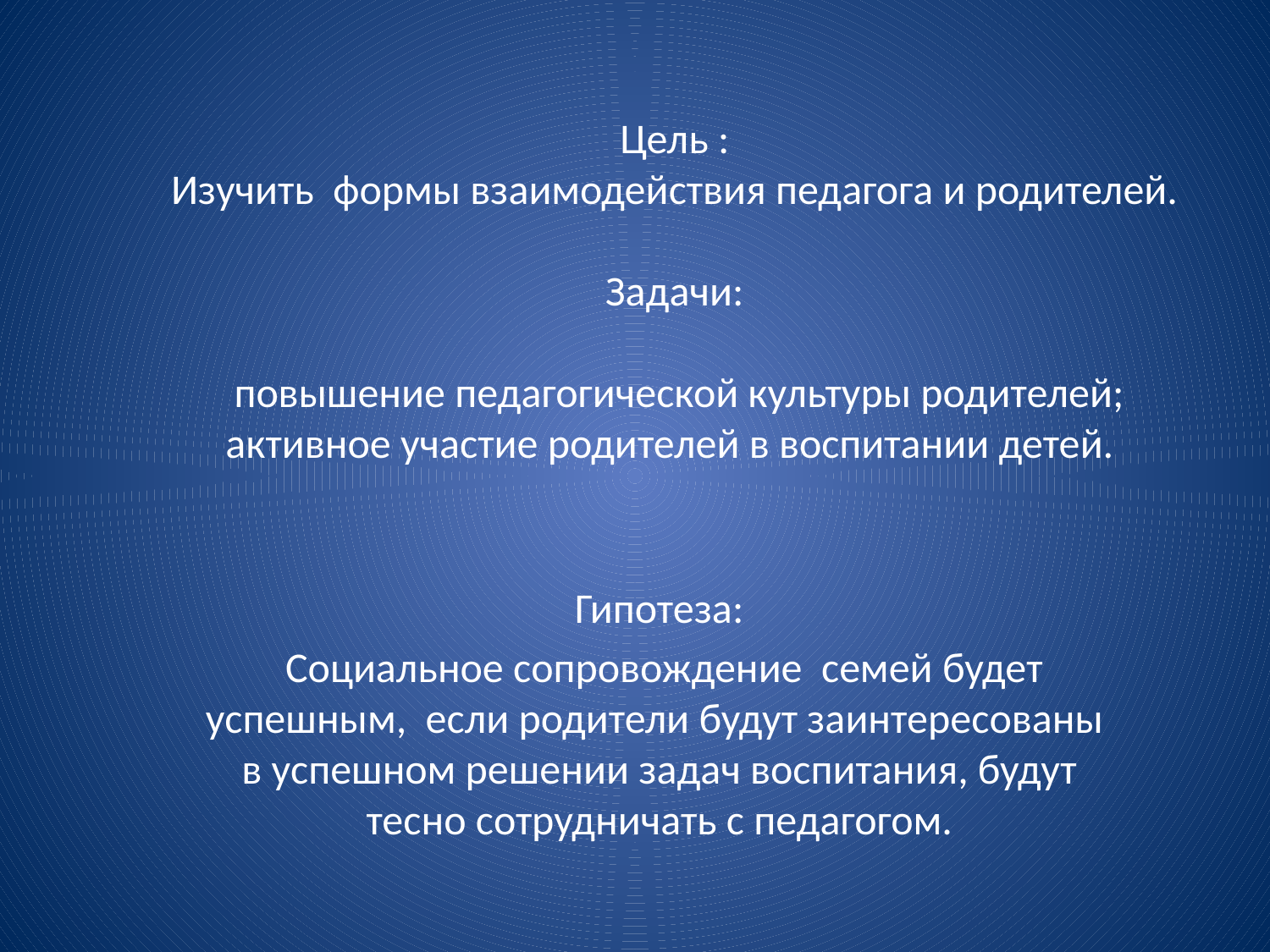

# Цель : Изучить  формы взаимодействия педагога и родителей. Задачи: повышение педагогической культуры родителей; активное участие родителей в воспитании детей.

Гипотеза:
 Социальное сопровождение  семей будет успешным,  если родители будут заинтересованы  в успешном решении задач воспитания, будут тесно сотрудничать с педагогом.